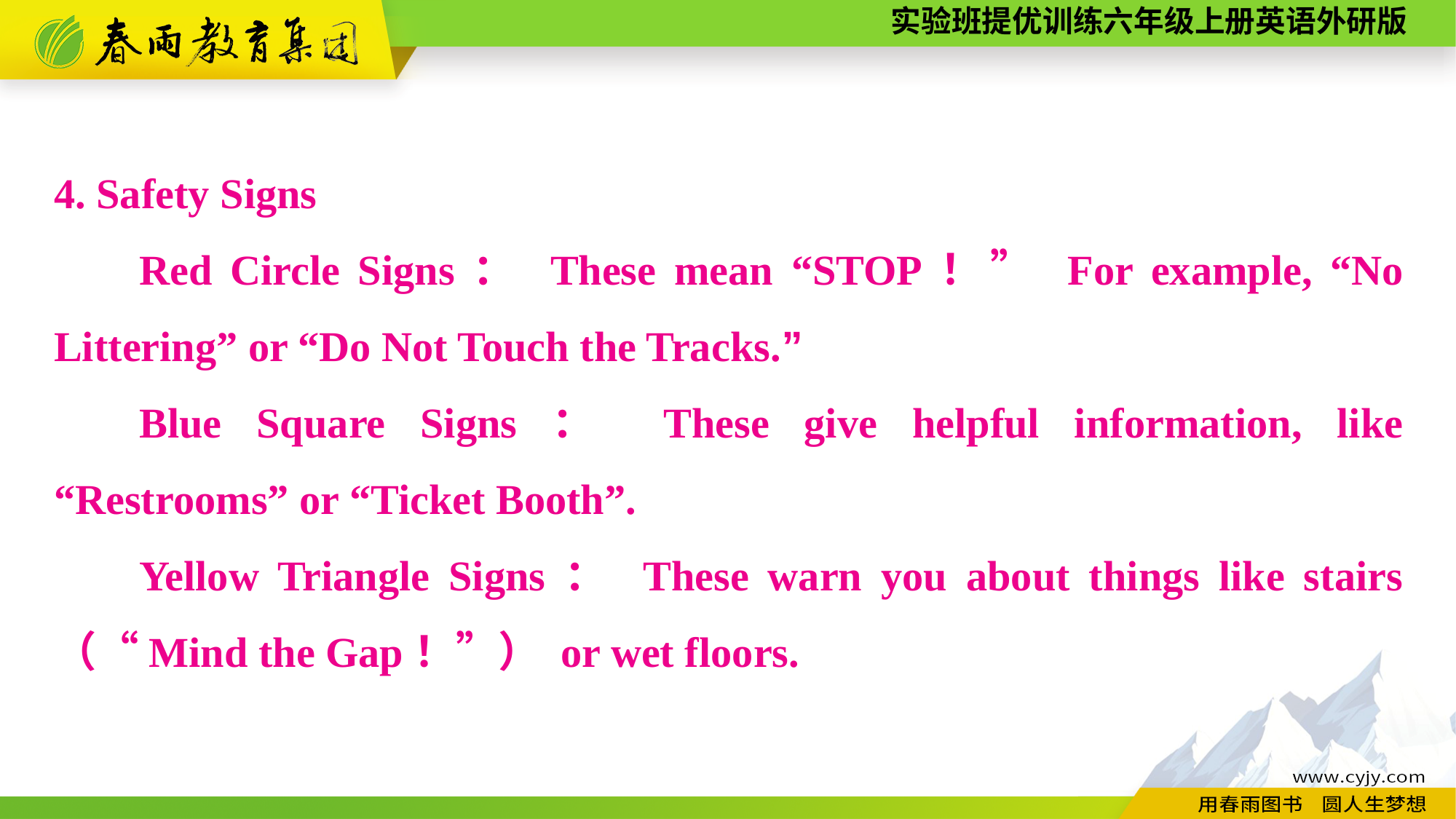

4. Safety Signs
Red Circle Signs： These mean “STOP！” For example, “No Littering” or “Do Not Touch the Tracks.”
Blue Square Signs： These give helpful information, like “Restrooms” or “Ticket Booth”.
Yellow Triangle Signs： These warn you about things like stairs （“Mind the Gap！”） or wet floors.